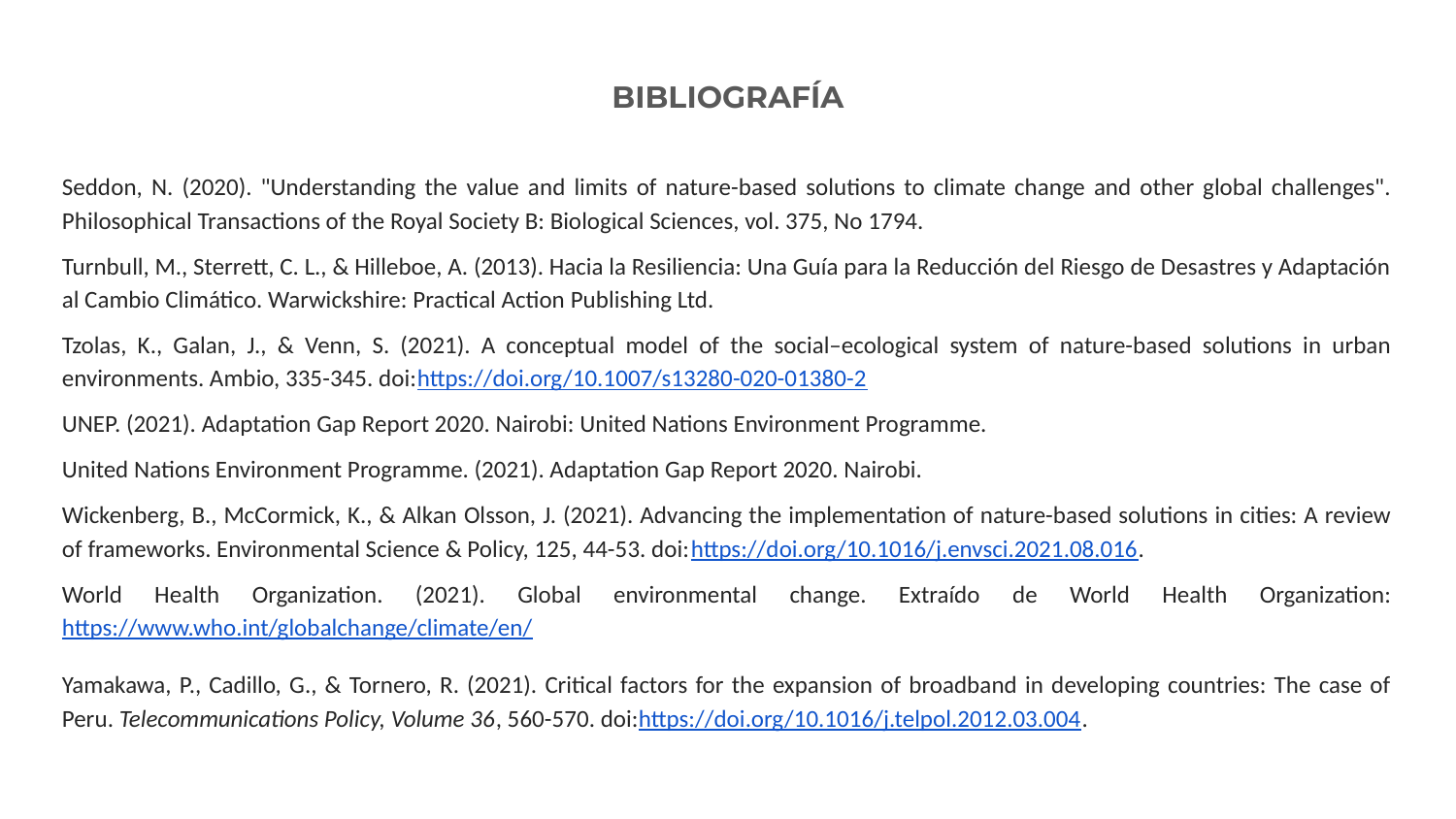

BIBLIOGRAFÍA
Seddon, N. (2020). "Understanding the value and limits of nature-based solutions to climate change and other global challenges". Philosophical Transactions of the Royal Society B: Biological Sciences, vol. 375, No 1794.
Turnbull, M., Sterrett, C. L., & Hilleboe, A. (2013). Hacia la Resiliencia: Una Guía para la Reducción del Riesgo de Desastres y Adaptación al Cambio Climático. Warwickshire: Practical Action Publishing Ltd.
Tzolas, K., Galan, J., & Venn, S. (2021). A conceptual model of the social–ecological system of nature-based solutions in urban environments. Ambio, 335-345. doi:https://doi.org/10.1007/s13280-020-01380-2
UNEP. (2021). Adaptation Gap Report 2020. Nairobi: United Nations Environment Programme.
United Nations Environment Programme. (2021). Adaptation Gap Report 2020. Nairobi.
Wickenberg, B., McCormick, K., & Alkan Olsson, J. (2021). Advancing the implementation of nature-based solutions in cities: A review of frameworks. Environmental Science & Policy, 125, 44-53. doi:https://doi.org/10.1016/j.envsci.2021.08.016.
World Health Organization. (2021). Global environmental change. Extraído de World Health Organization: https://www.who.int/globalchange/climate/en/
Yamakawa, P., Cadillo, G., & Tornero, R. (2021). Critical factors for the expansion of broadband in developing countries: The case of Peru. Telecommunications Policy, Volume 36, 560-570. doi:https://doi.org/10.1016/j.telpol.2012.03.004.